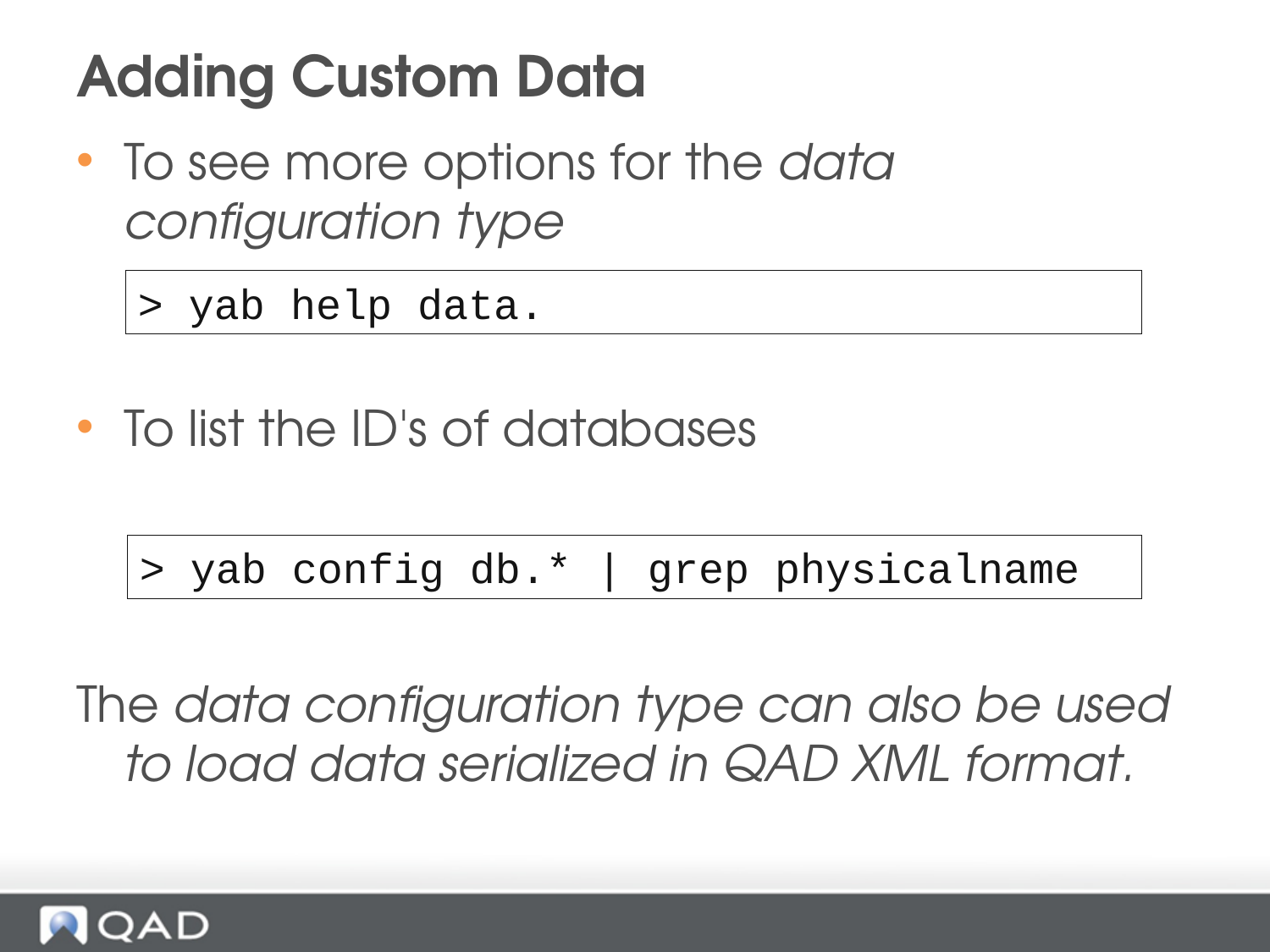

# Adding Custom Data
To see more options for the data configuration type

To list the ID's of databases

The data configuration type can also be used to load data serialized in QAD XML format.
> yab help data.
> yab config db.* | grep physicalname